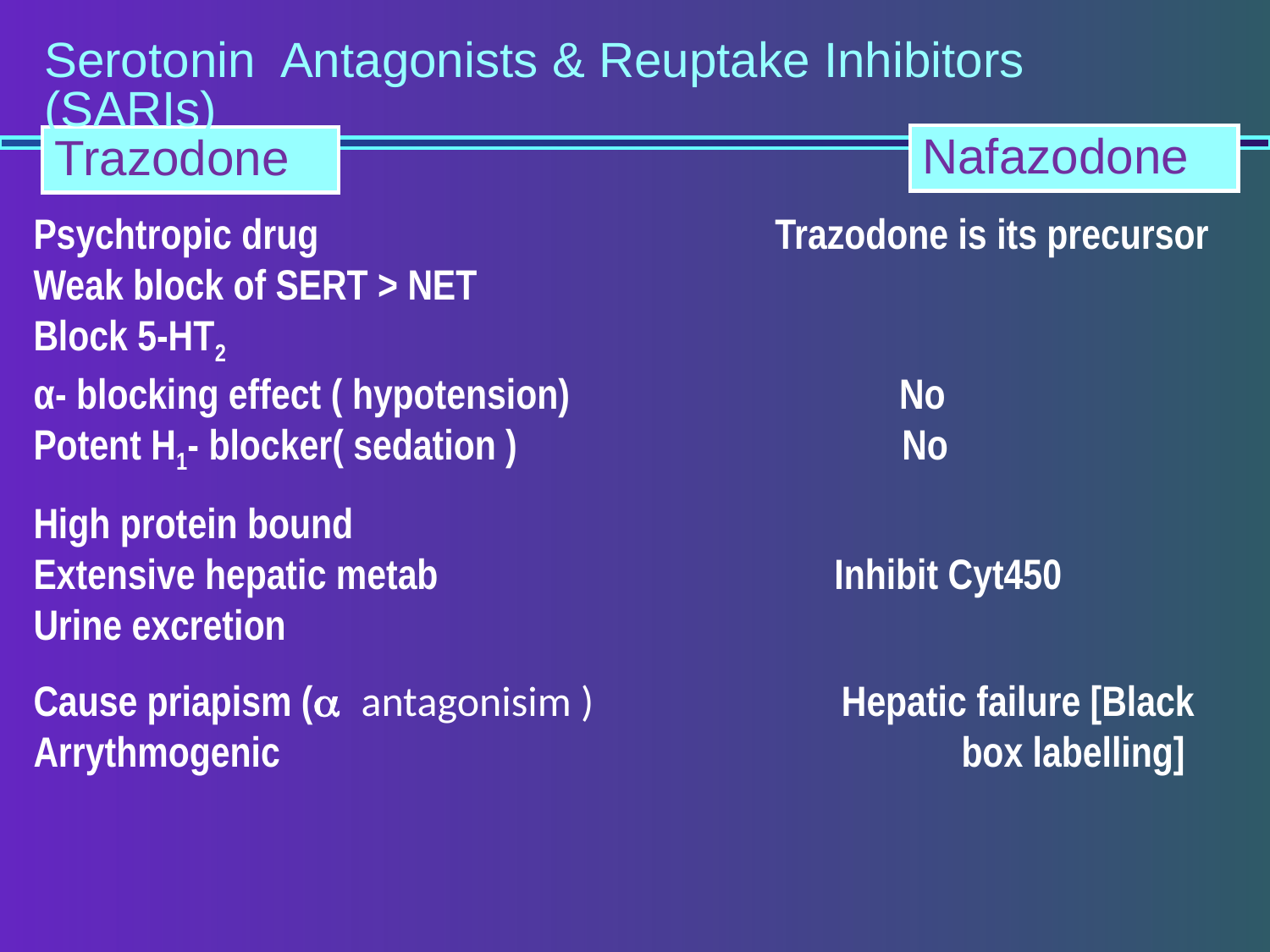

Serotonin  Antagonists & Reuptake Inhibitors (SARIs)
Nafazodone
Trazodone

Psychtropic drug			           Trazodone is its precursor
Weak block of SERT > NET
Block 5-HT2
α- blocking effect ( hypotension)                                  No
Potent H1- blocker( sedation )			           No

High protein bound
Extensive hepatic metab 			    Inhibit Cyt450
Urine excretion

Cause priapism (α antagonisim )                          Hepatic failure [Black
Arrythmogenic	 					    box labelling]